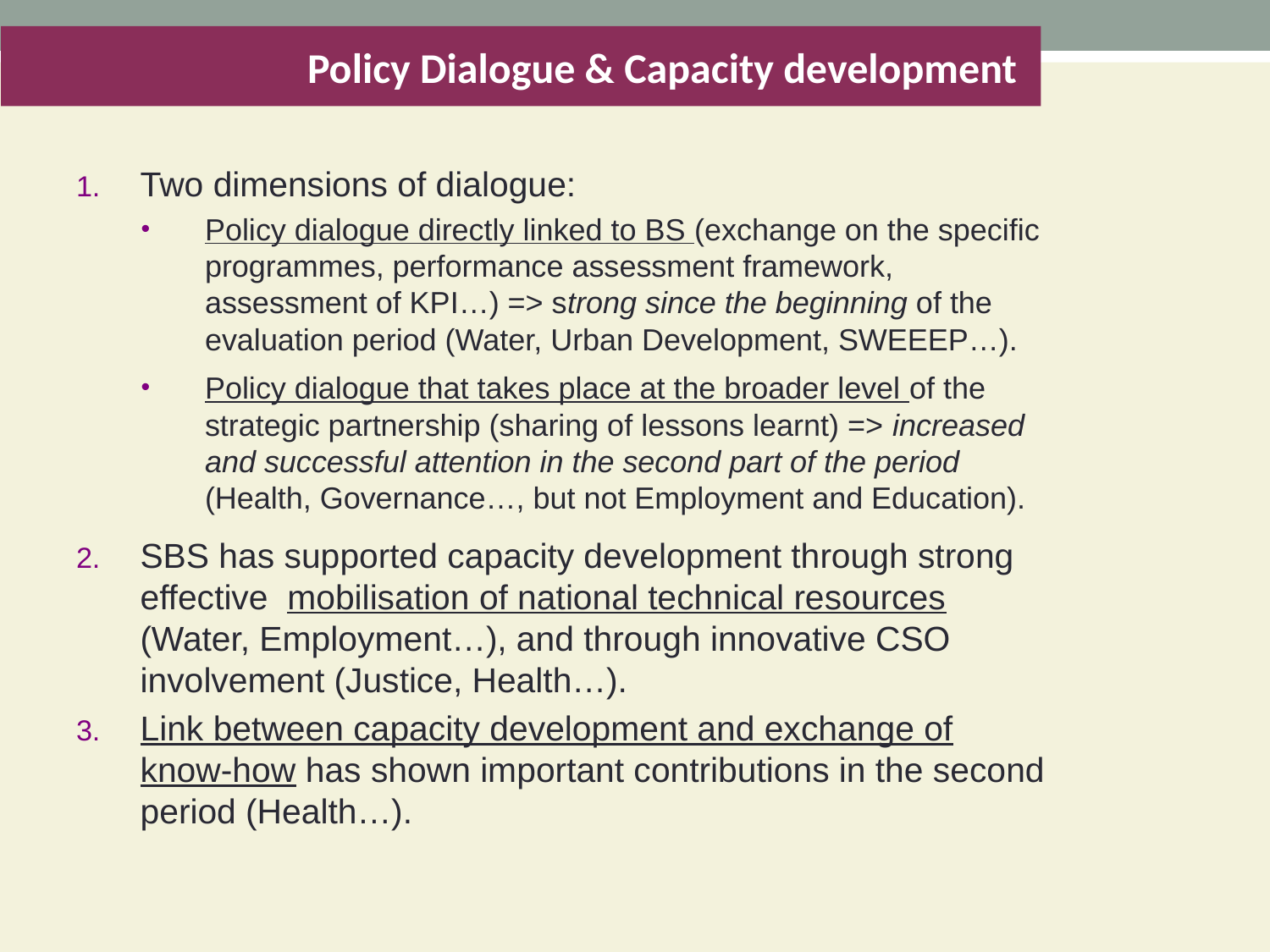

Policy Dialogue & Capacity development
Two dimensions of dialogue:
Policy dialogue directly linked to BS (exchange on the specific programmes, performance assessment framework, assessment of KPI…) => strong since the beginning of the evaluation period (Water, Urban Development, SWEEEP…).
Policy dialogue that takes place at the broader level of the strategic partnership (sharing of lessons learnt) => increased and successful attention in the second part of the period (Health, Governance…, but not Employment and Education).
SBS has supported capacity development through strong effective  mobilisation of national technical resources (Water, Employment…), and through innovative CSO involvement (Justice, Health…).
Link between capacity development and exchange of know-how has shown important contributions in the second period (Health…).